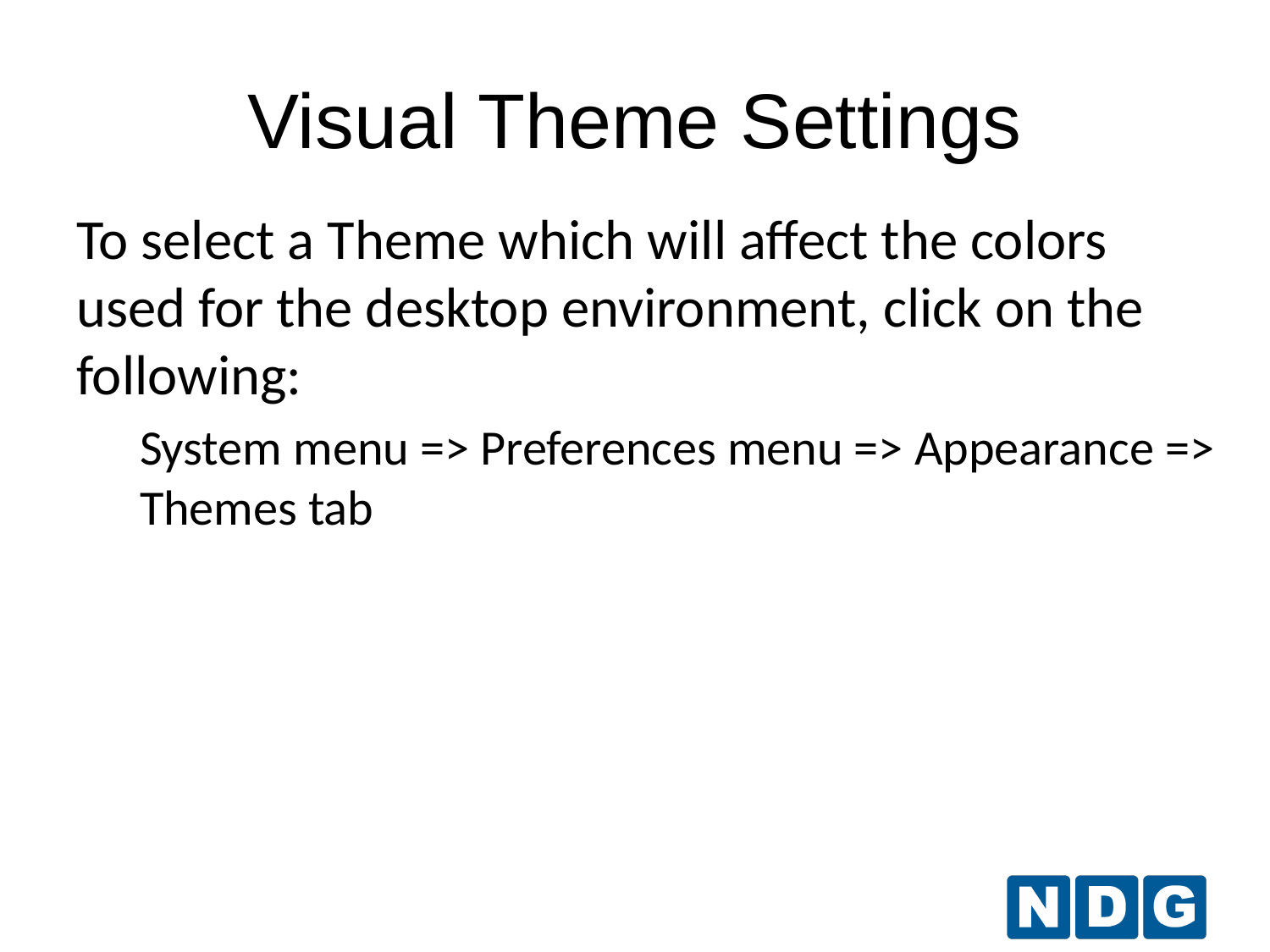

# Visual Theme Settings
To select a Theme which will affect the colors used for the desktop environment, click on the following:
System menu => Preferences menu => Appearance => Themes tab